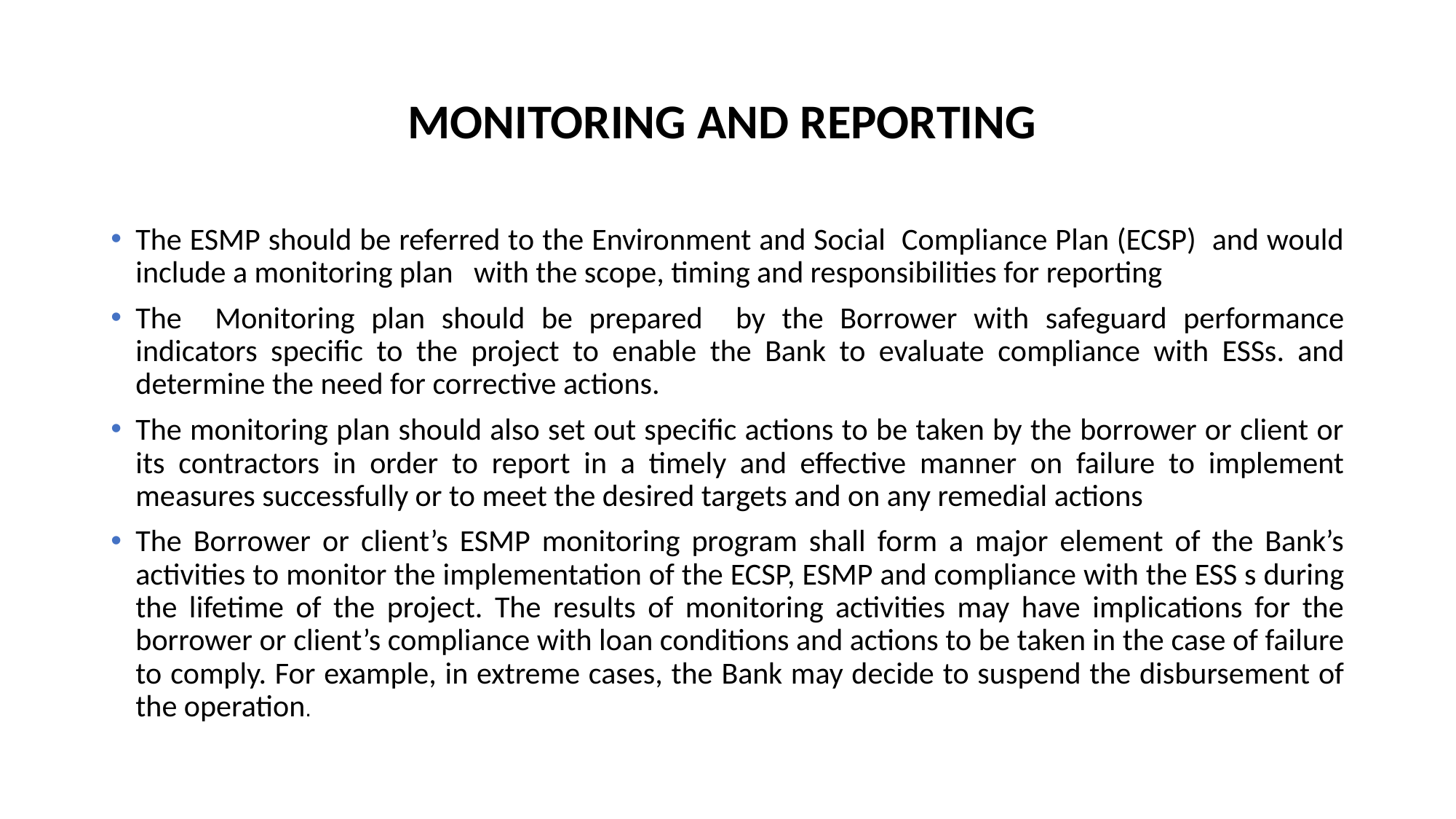

# MONITORING AND REPORTING
The ESMP should be referred to the Environment and Social  Compliance Plan (ECSP)  and would include a monitoring plan   with the scope, timing and responsibilities for reporting
The  Monitoring plan should be prepared  by the Borrower with safeguard performance indicators specific to the project to enable the Bank to evaluate compliance with ESSs. and determine the need for corrective actions.
The monitoring plan should also set out specific actions to be taken by the borrower or client or its contractors in order to report in a timely and effective manner on failure to implement measures successfully or to meet the desired targets and on any remedial actions
The Borrower or client’s ESMP monitoring program shall form a major element of the Bank’s activities to monitor the implementation of the ECSP, ESMP and compliance with the ESS s during the lifetime of the project. The results of monitoring activities may have implications for the borrower or client’s compliance with loan conditions and actions to be taken in the case of failure to comply. For example, in extreme cases, the Bank may decide to suspend the disbursement of the operation.